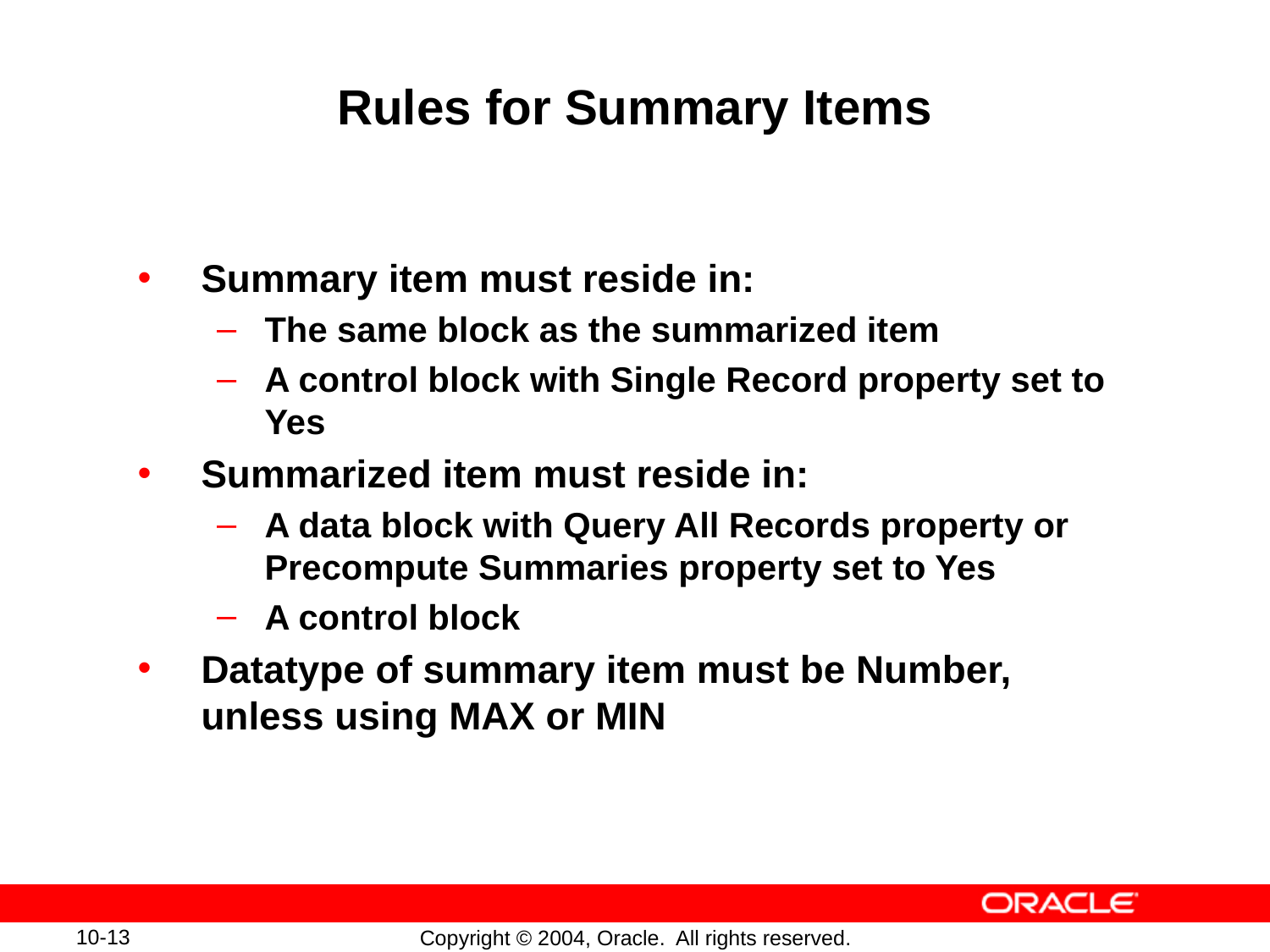

# Rules for Summary Items
Summary item must reside in:
The same block as the summarized item
A control block with Single Record property set to Yes
Summarized item must reside in:
A data block with Query All Records property or Precompute Summaries property set to Yes
A control block
Datatype of summary item must be Number, unless using MAX or MIN